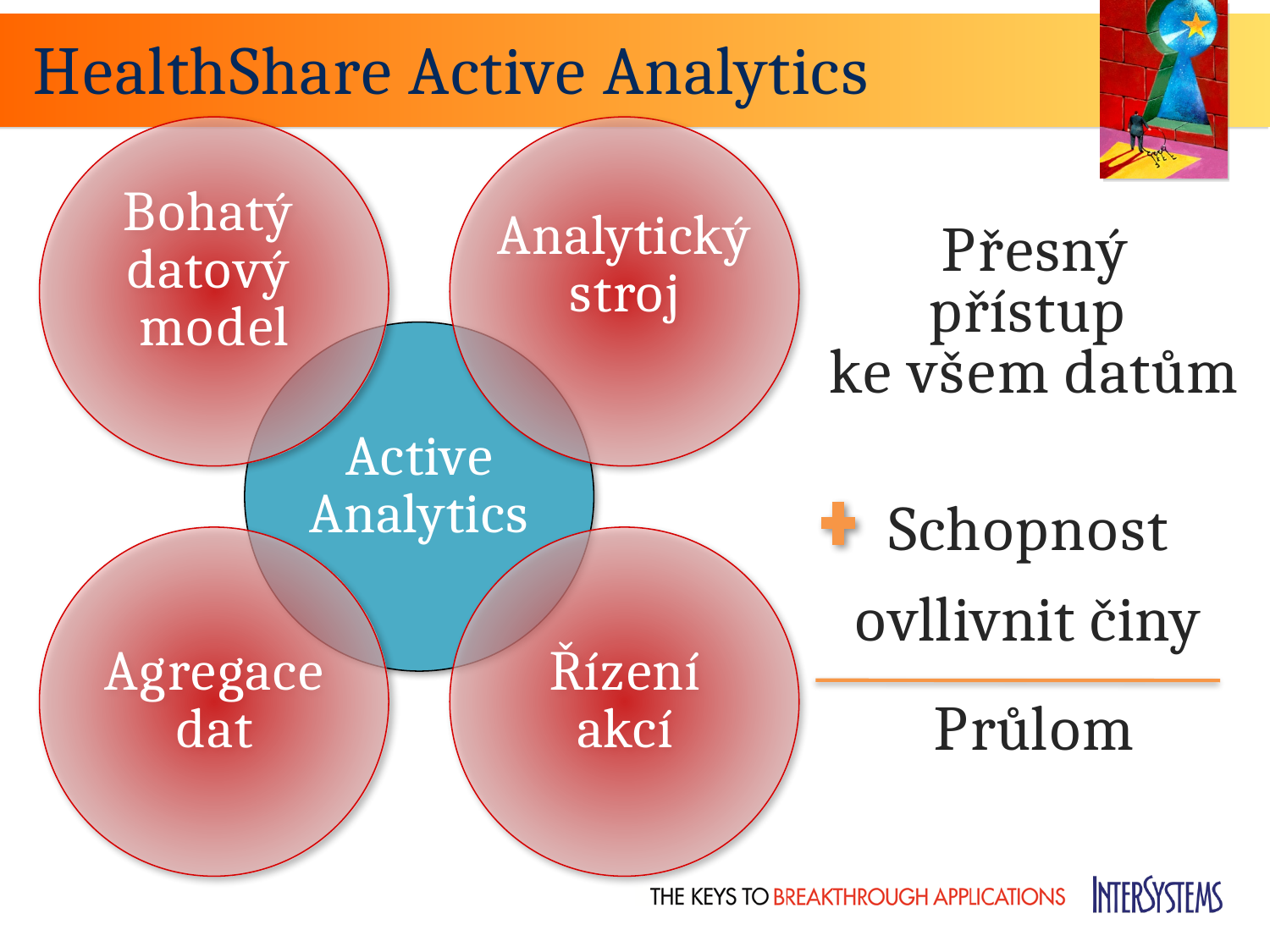

# HealthShare Active Analytics

Bohatý
datový
model

Analytický
stroj
Přesný
přístup
ke všem datům

Schopnost
ovllivnit činy
Průlom
Active
Analytics
Agregace
dat
Řízení
akcí